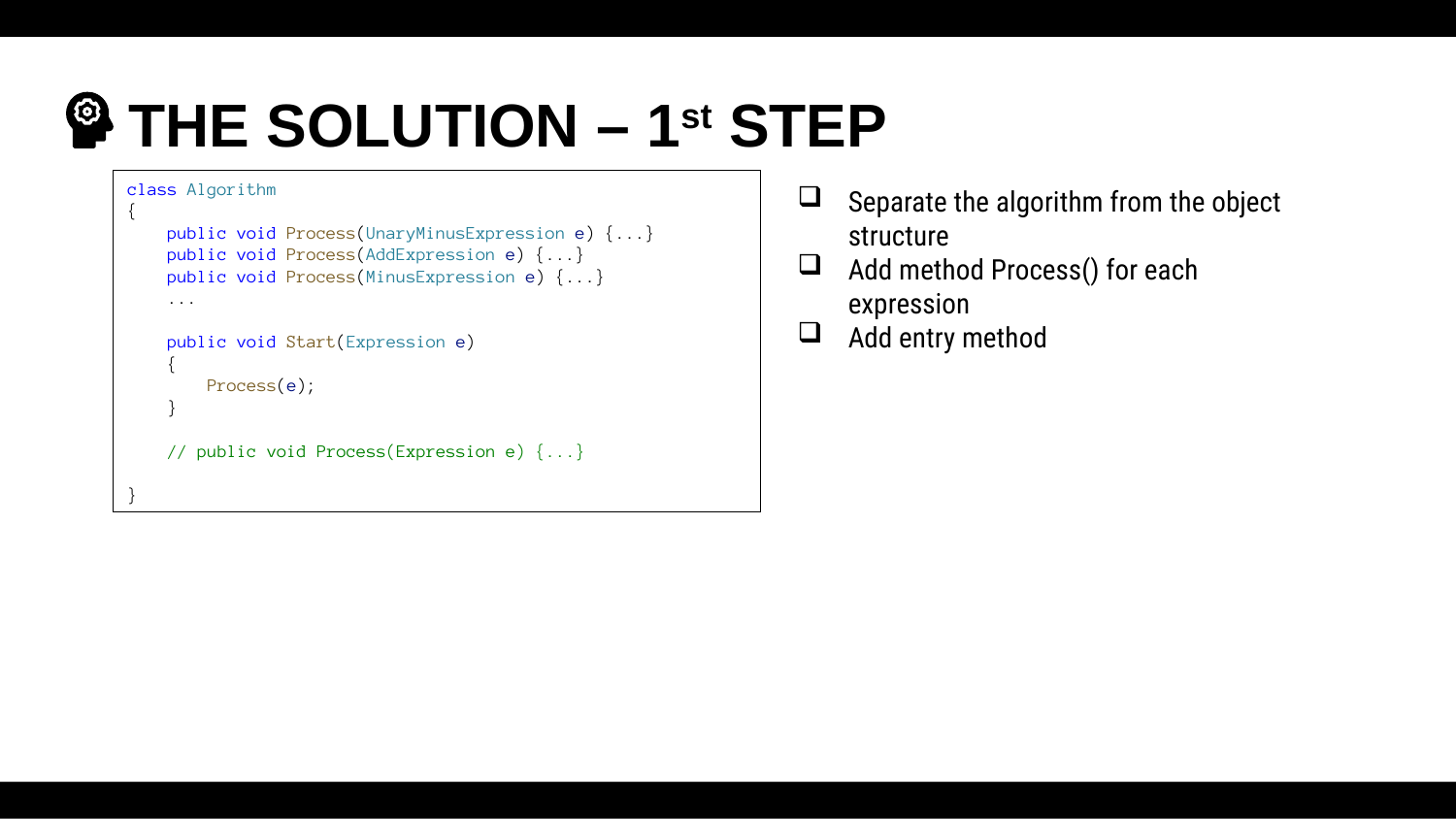

# THE SOLUTION – 1st STEP

Separate the algorithm from the object structure
Add method Process() for each expression
Add entry method
class Algorithm
{
    public void Process(UnaryMinusExpression e) {...}
    public void Process(AddExpression e) {...}
    public void Process(MinusExpression e) {...}
    ...
    public void Start(Expression e)
    {
        Process(e);
    }

    // public void Process(Expression e) {...}

}